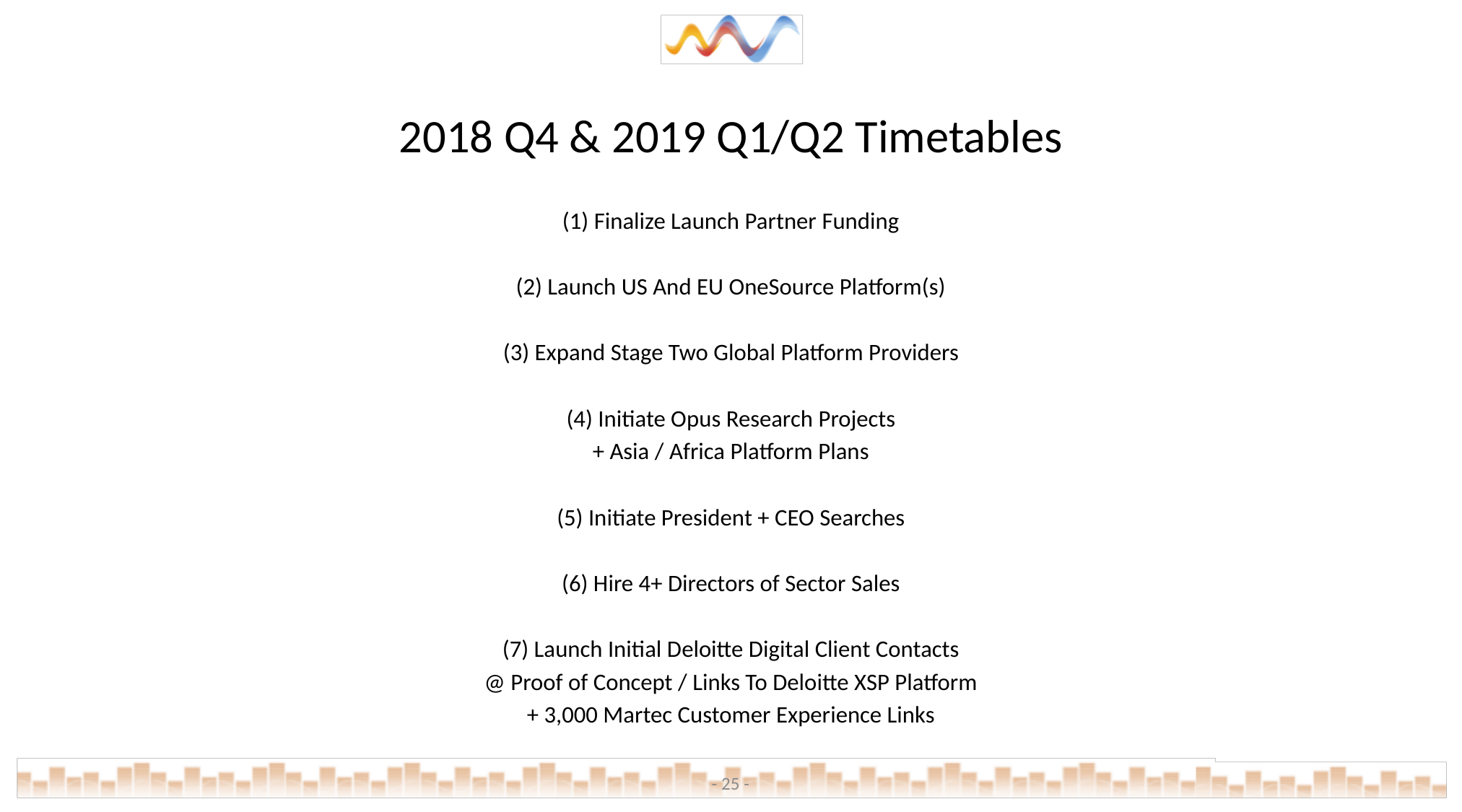

# 2018 Q4 & 2019 Q1/Q2 Timetables

(1) Finalize Launch Partner Funding

(2) Launch US And EU OneSource Platform(s)

(3) Expand Stage Two Global Platform Providers

(4) Initiate Opus Research Projects
+ Asia / Africa Platform Plans

(5) Initiate President + CEO Searches

(6) Hire 4+ Directors of Sector Sales

(7) Launch Initial Deloitte Digital Client Contacts
@ Proof of Concept / Links To Deloitte XSP Platform
+ 3,000 Martec Customer Experience Links
- 25 -